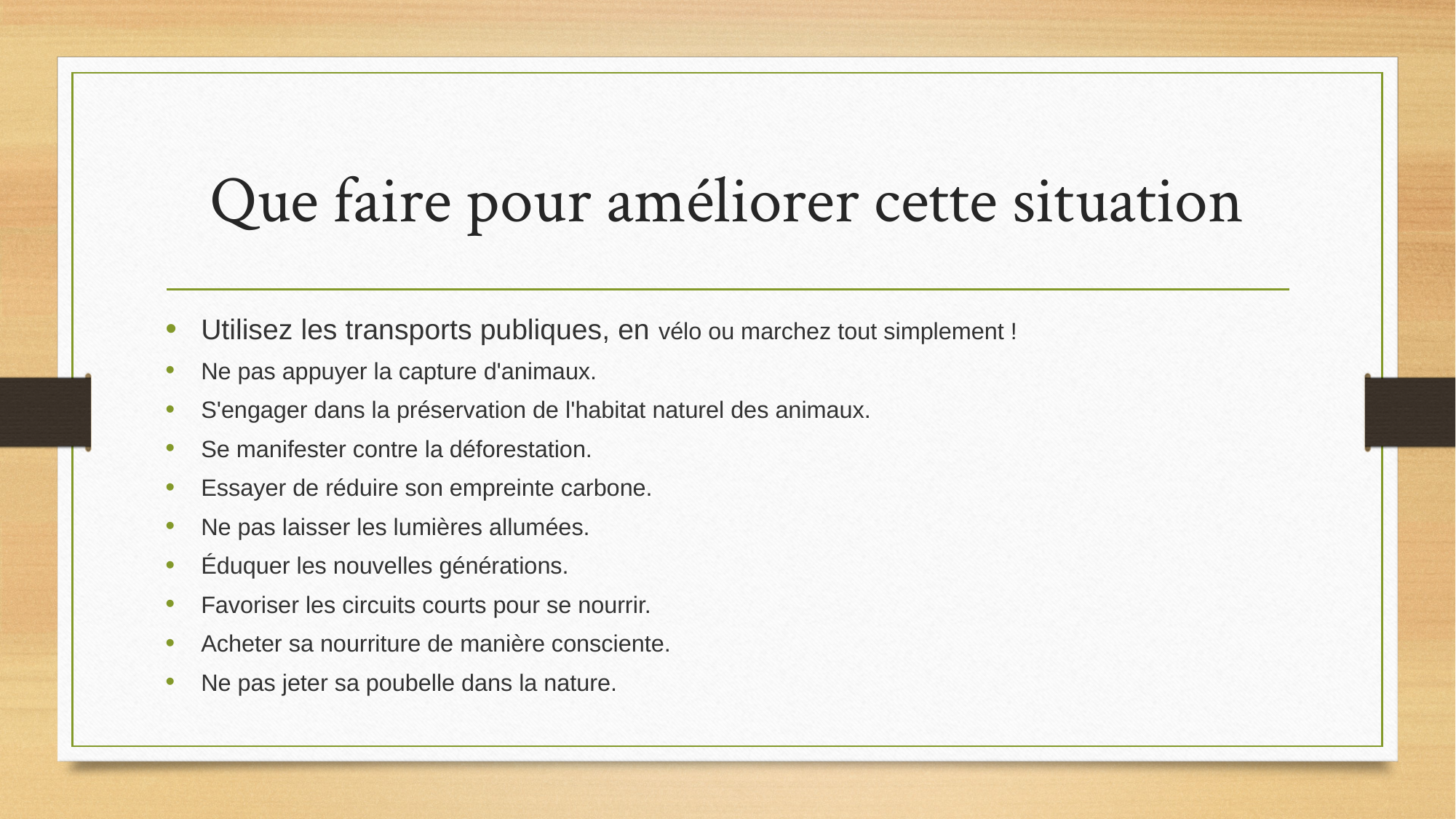

# Que faire pour améliorer cette situation
Utilisez les transports publiques, en vélo ou marchez tout simplement !
Ne pas appuyer la capture d'animaux.
S'engager dans la préservation de l'habitat naturel des animaux.
Se manifester contre la déforestation.
Essayer de réduire son empreinte carbone.
Ne pas laisser les lumières allumées.
Éduquer les nouvelles générations.
Favoriser les circuits courts pour se nourrir.
Acheter sa nourriture de manière consciente.
Ne pas jeter sa poubelle dans la nature.